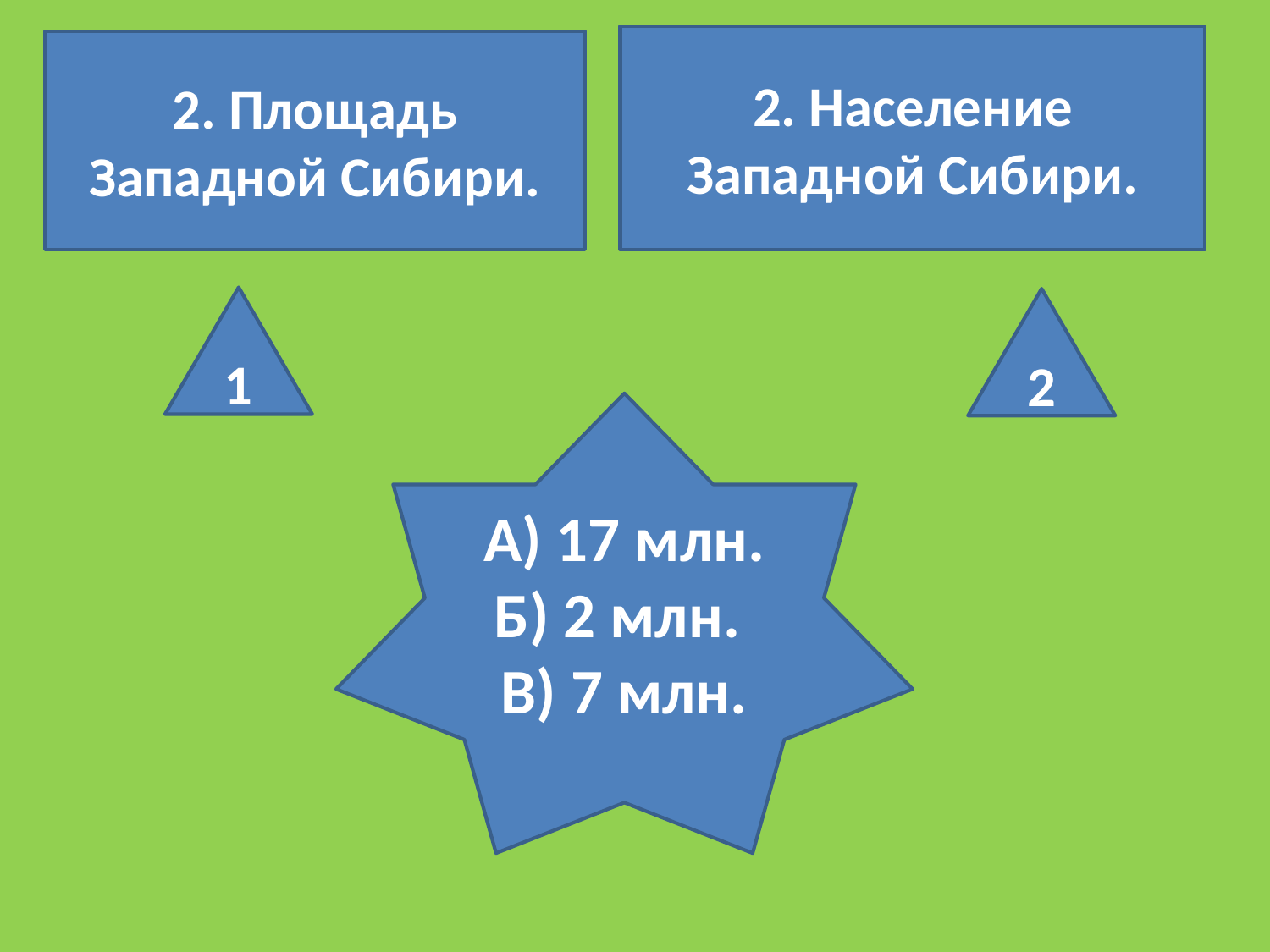

2. Население Западной Сибири.
2. Площадь Западной Сибири.
1
2
А) 17 млн.
Б) 2 млн.
В) 7 млн.